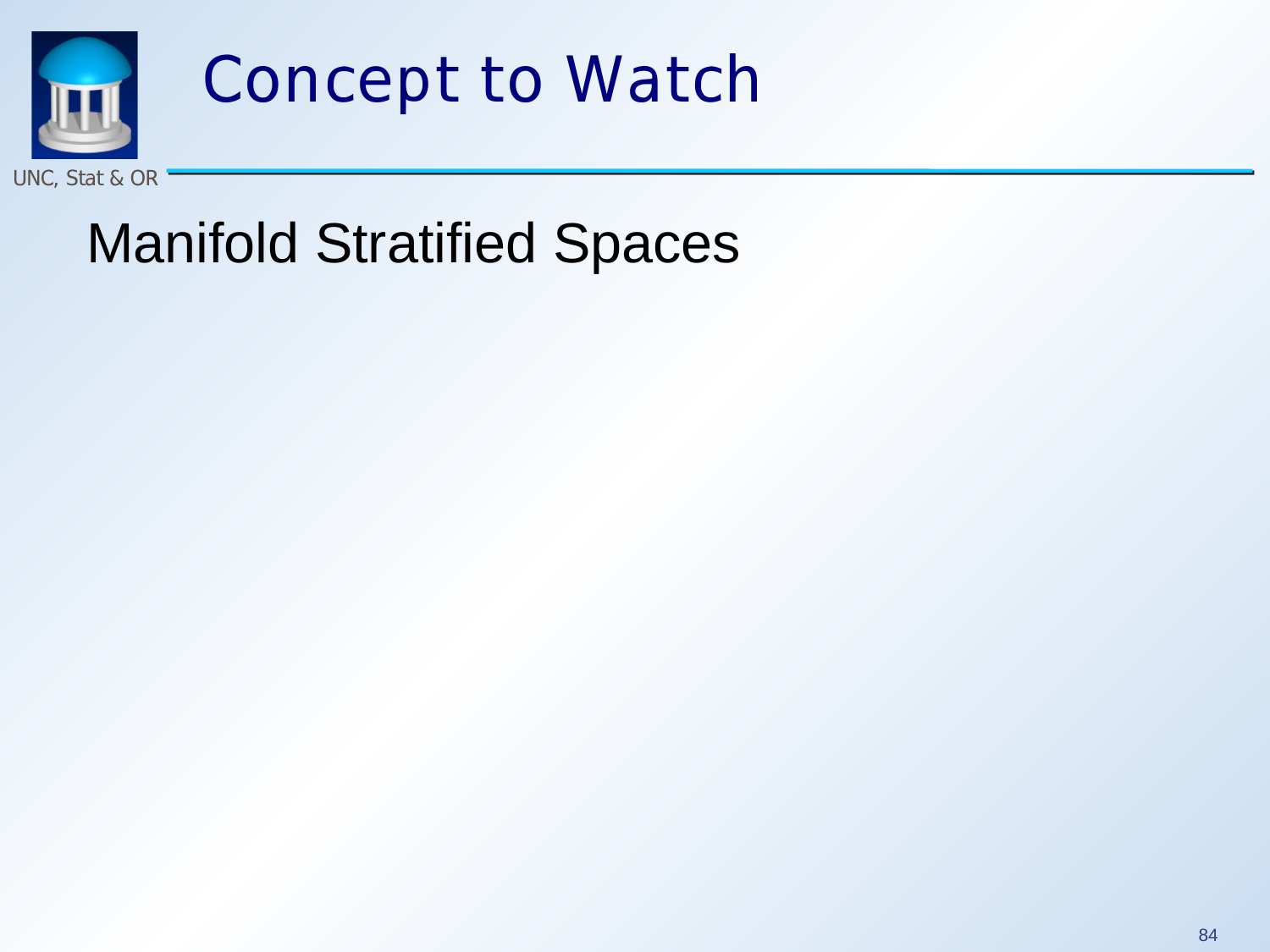

# Concept to Watch
Manifold Stratified Spaces